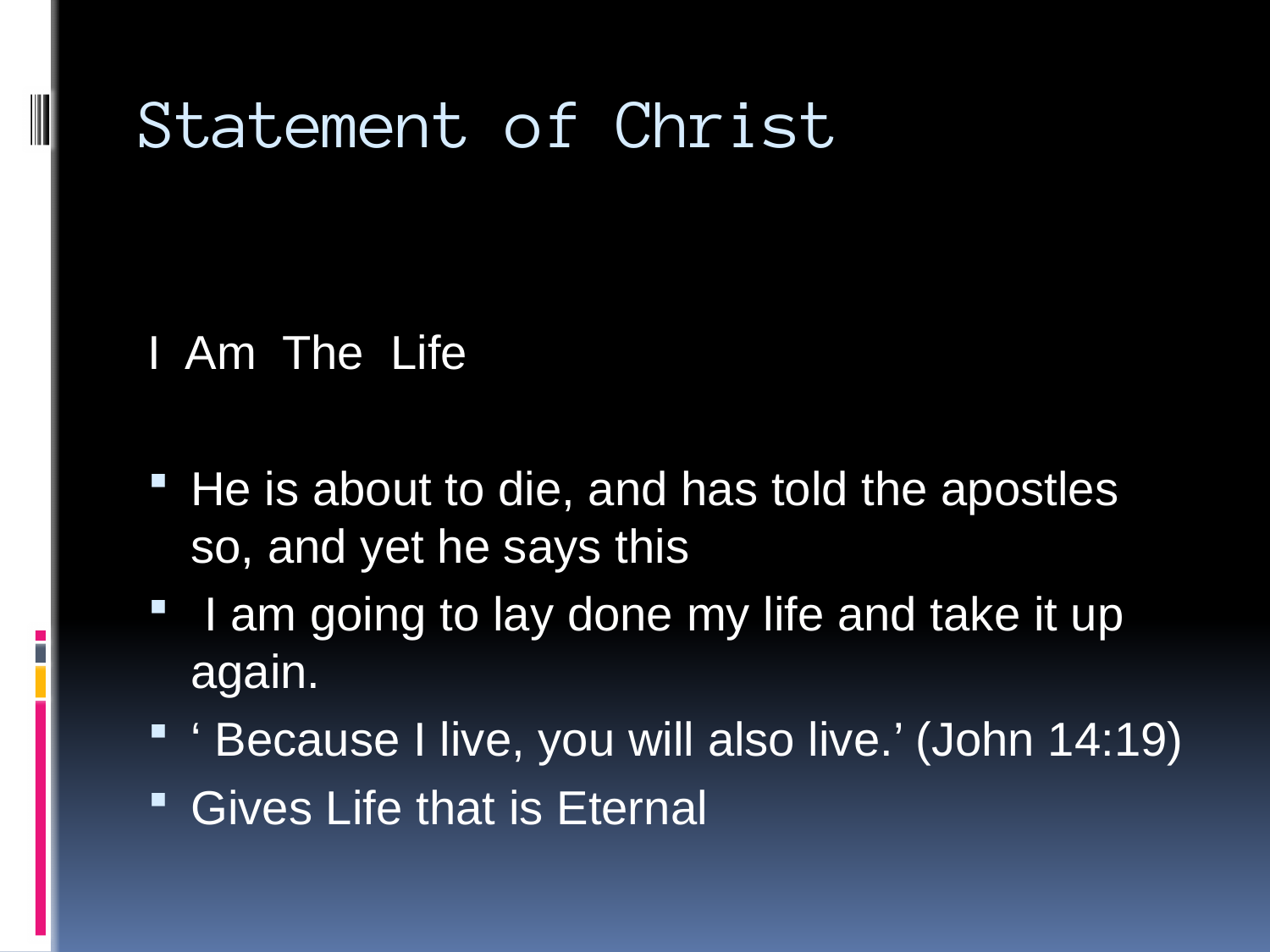

# Statement of Christ

I  Am  The  Life

He is about to die, and has told the apostles so, and yet he says this
 I am going to lay done my life and take it up again.
‘ Because I live, you will also live.’ (John 14:19)
Gives Life that is Eternal